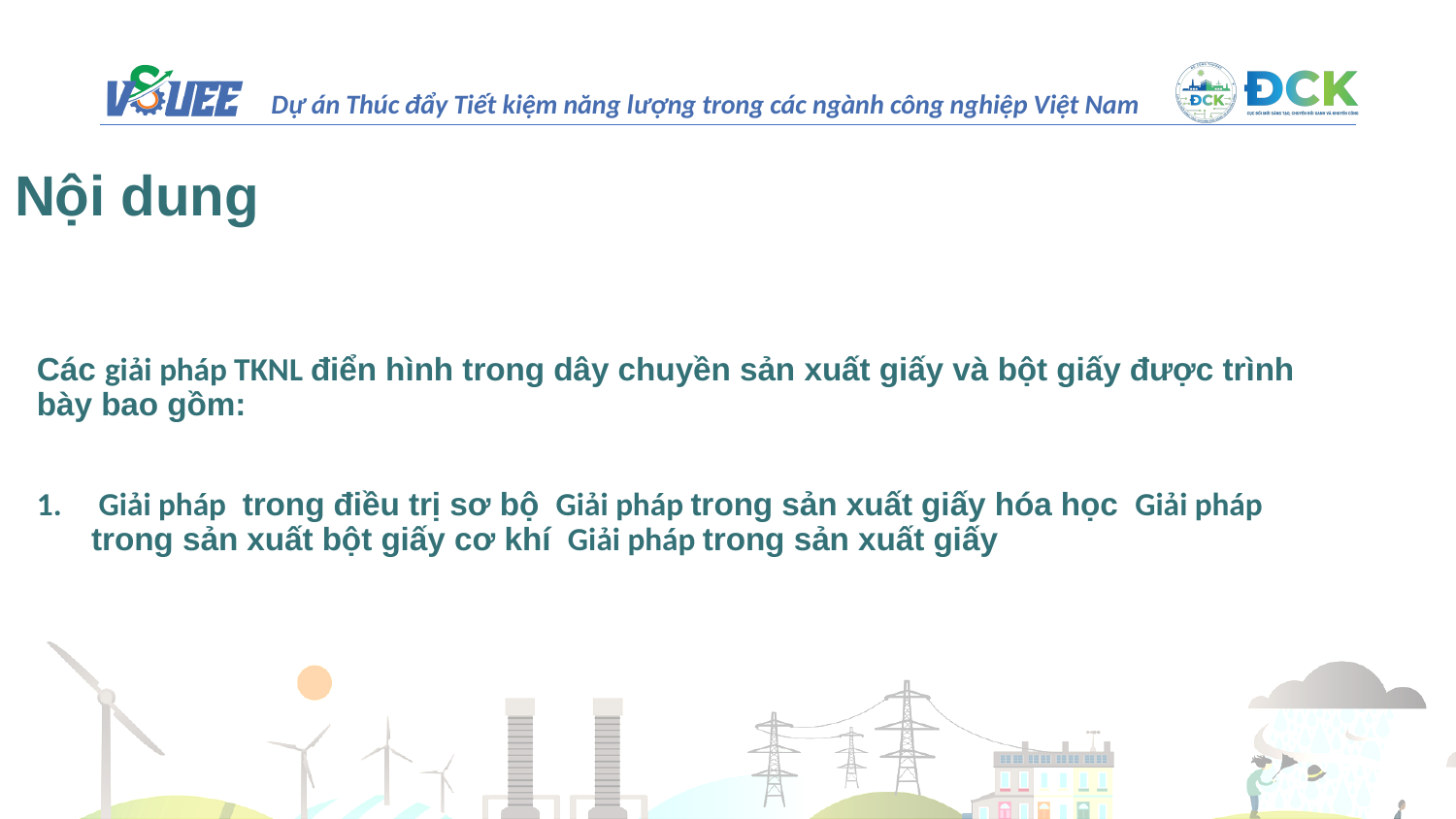

# Nội dung
Các giải pháp TKNL điển hình trong dây chuyền sản xuất giấy và bột giấy được trình bày bao gồm:

 Giải pháp  trong điều trị sơ bộ  Giải pháp trong sản xuất giấy hóa học  Giải pháp trong sản xuất bột giấy cơ khí  Giải pháp trong sản xuất giấy